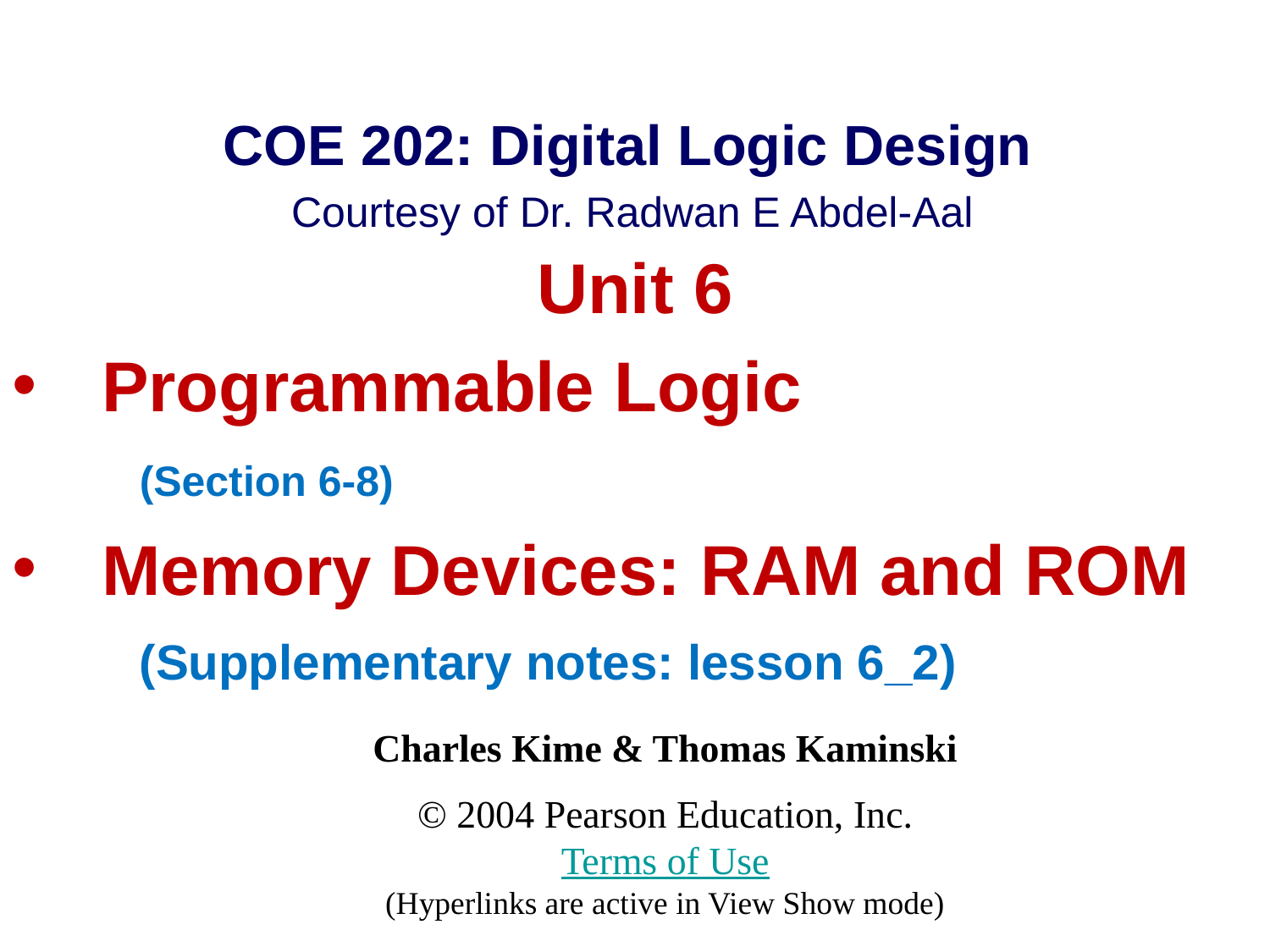

COE 202: Digital Logic Design
Courtesy of Dr. Radwan E Abdel-Aal
Unit 6
   Programmable Logic
	(Section 6-8)
   Memory Devices: RAM and ROM
	(Supplementary notes: lesson 6_2)